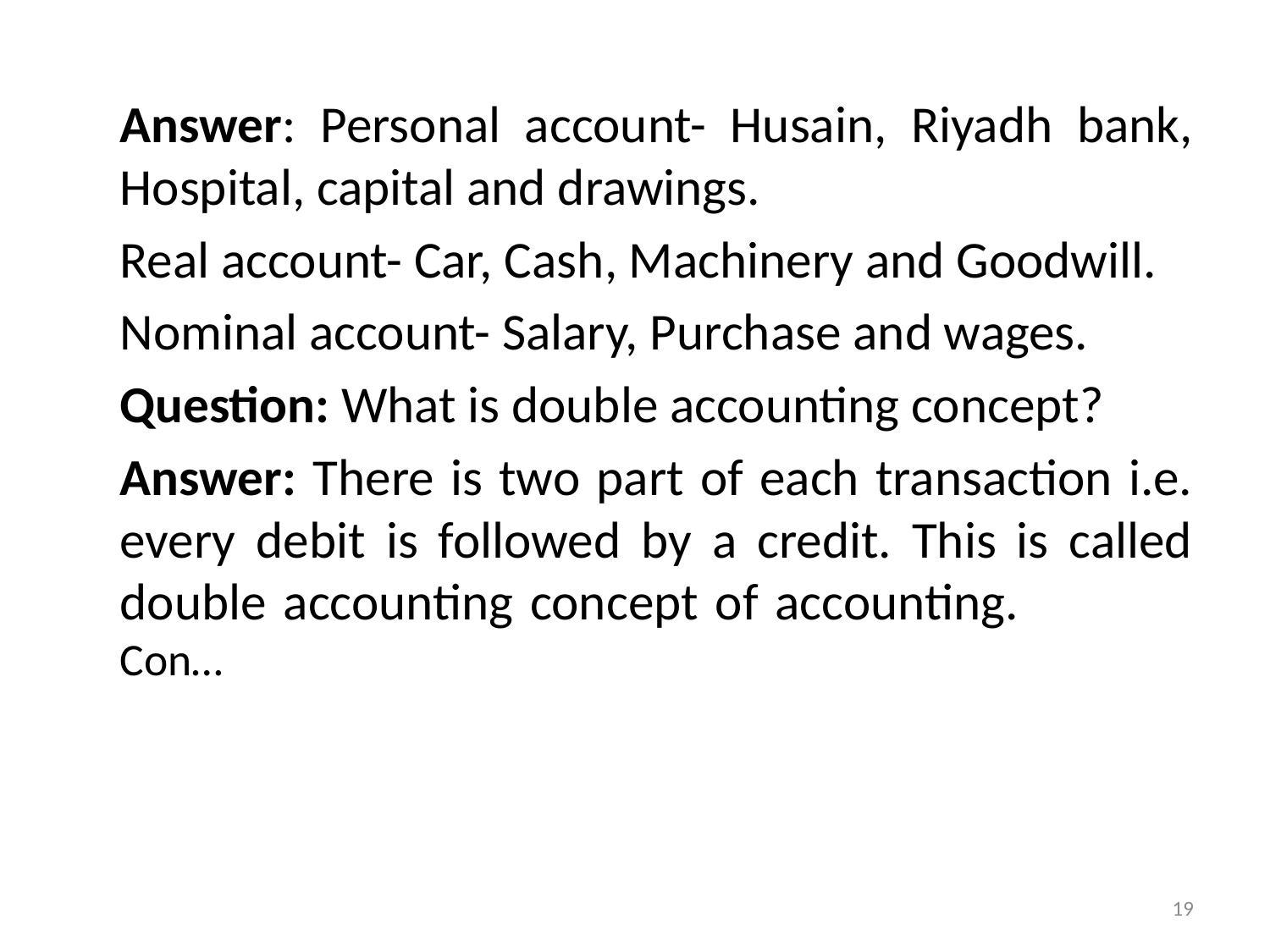

Answer: Personal account- Husain, Riyadh bank, Hospital, capital and drawings.
	Real account- Car, Cash, Machinery and Goodwill.
	Nominal account- Salary, Purchase and wages.
	Question: What is double accounting concept?
	Answer: There is two part of each transaction i.e. every debit is followed by a credit. This is called double accounting concept of accounting.													        Con…

19